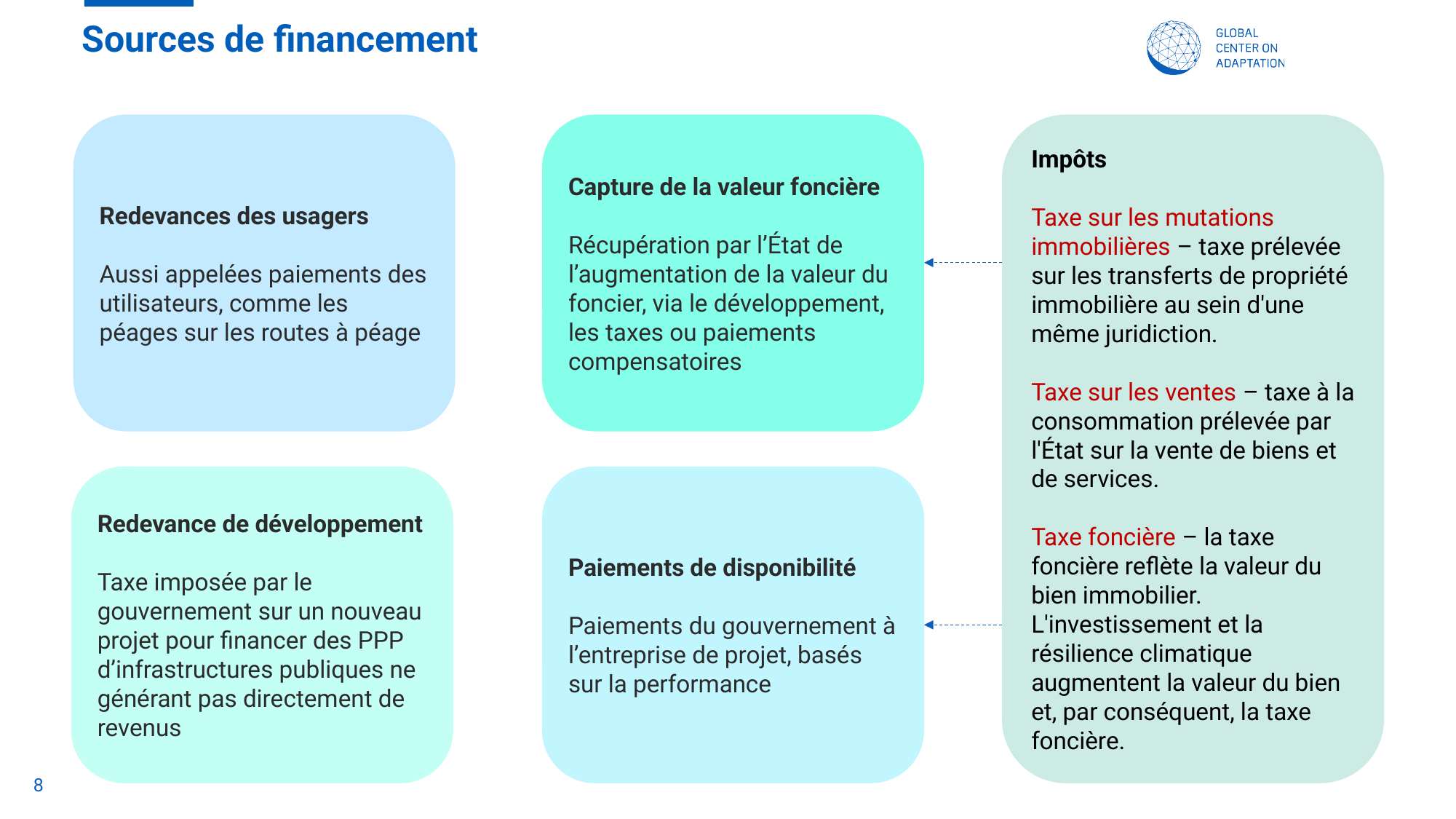

# Sources de financement
Redevances des usagers

Aussi appelées paiements des utilisateurs, comme les péages sur les routes à péage
Capture de la valeur foncière

Récupération par l’État de l’augmentation de la valeur du foncier, via le développement, les taxes ou paiements compensatoires
Impôts

Taxe sur les mutations immobilières – taxe prélevée sur les transferts de propriété immobilière au sein d'une même juridiction.

Taxe sur les ventes – taxe à la consommation prélevée par l'État sur la vente de biens et de services.

Taxe foncière – la taxe foncière reflète la valeur du bien immobilier. L'investissement et la résilience climatique augmentent la valeur du bien et, par conséquent, la taxe foncière.
Redevance de développement

Taxe imposée par le gouvernement sur un nouveau projet pour financer des PPP d’infrastructures publiques ne générant pas directement de revenus
Paiements de disponibilité

Paiements du gouvernement à l’entreprise de projet, basés sur la performance